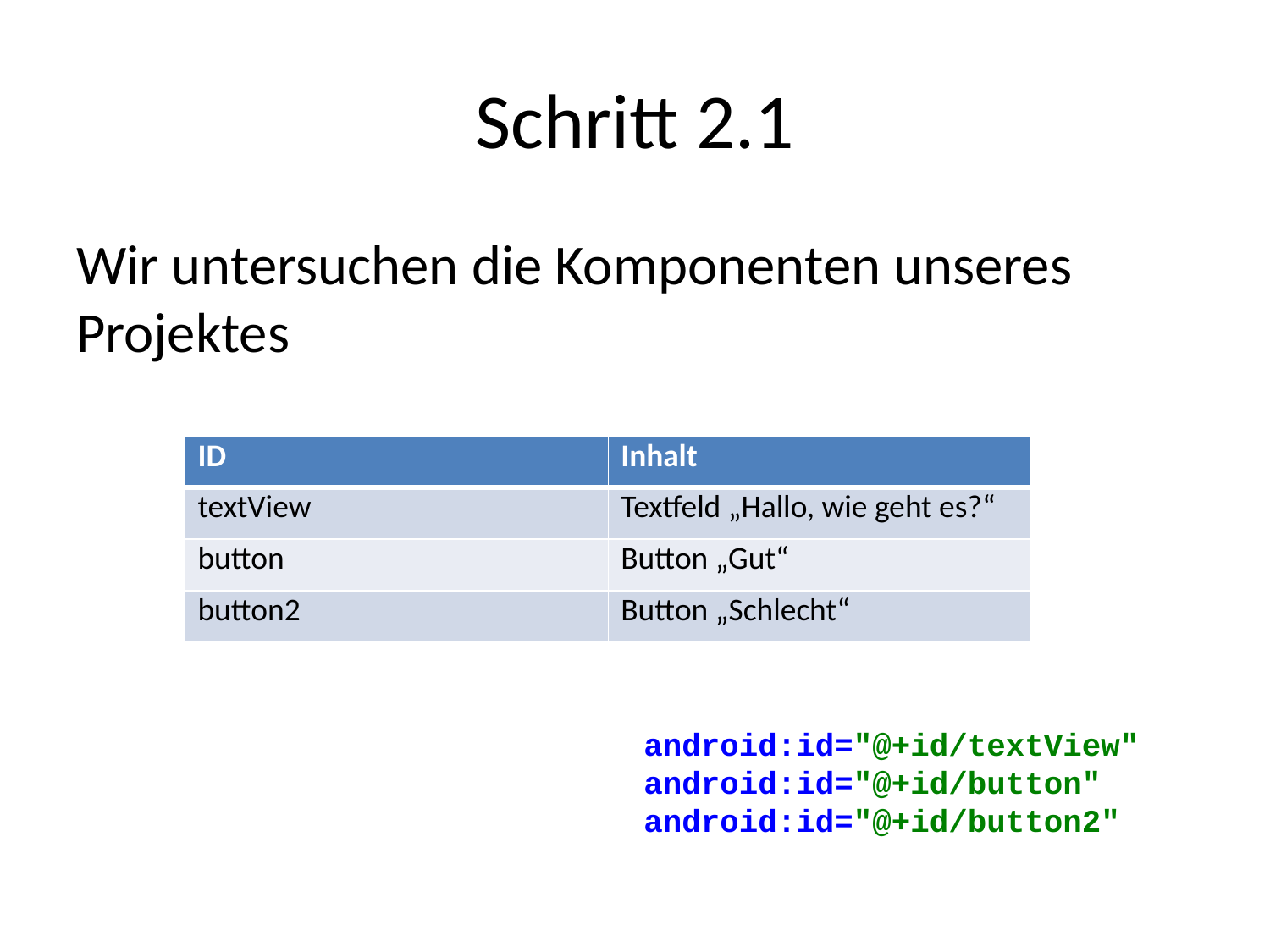

# Schritt 2.1
Wir untersuchen die Komponenten unseres Projektes
| ID | Inhalt |
| --- | --- |
| textView | Textfeld „Hallo, wie geht es?“ |
| button | Button „Gut“ |
| button2 | Button „Schlecht“ |
    android:id="@+id/textView"
    android:id="@+id/button"
    android:id="@+id/button2"